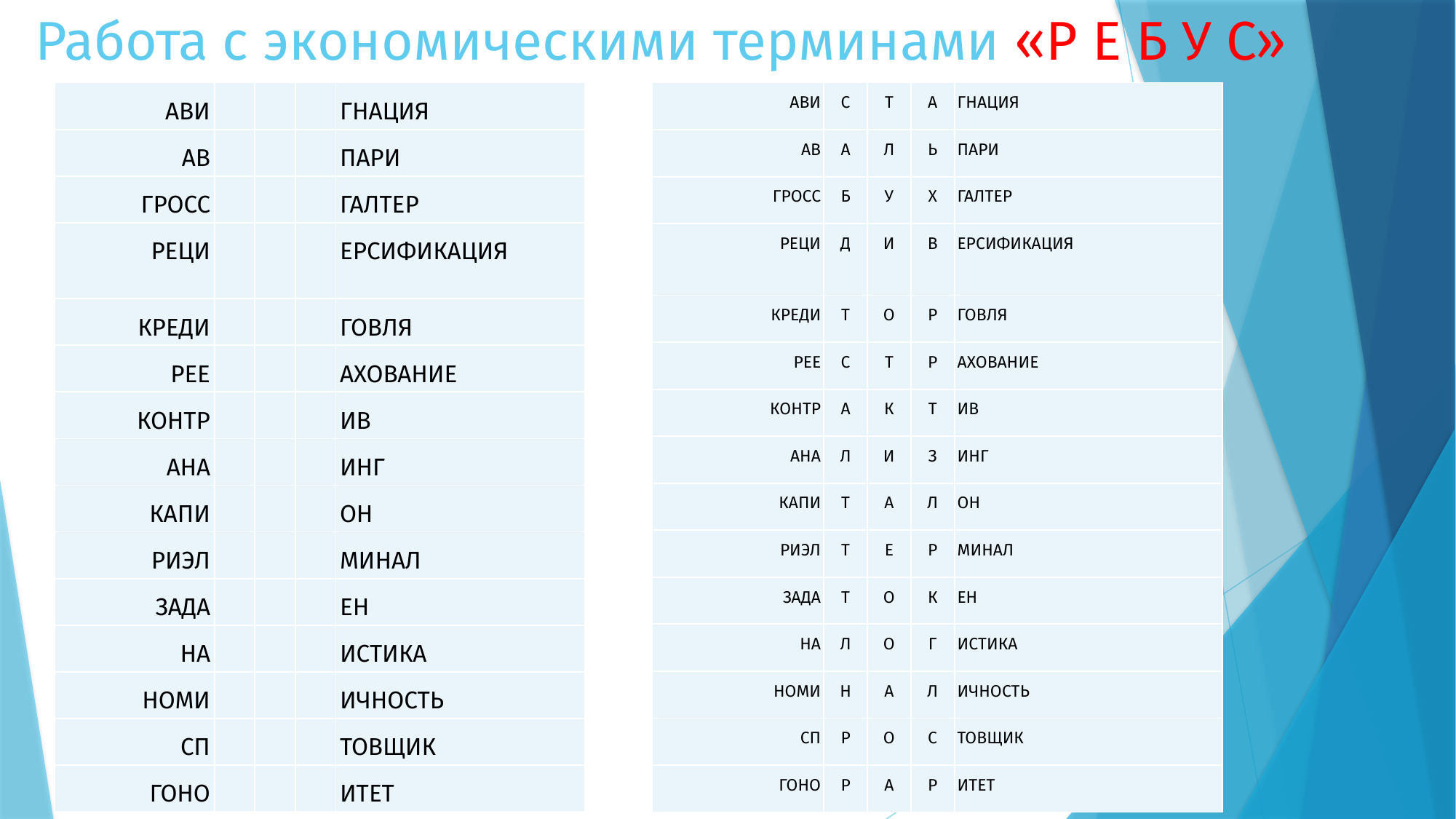

# Работа с экономическими терминами «Р Е Б У С»
| АВИ | С | Т | А | ГНАЦИЯ |
| --- | --- | --- | --- | --- |
| АВ | А | Л | Ь | ПАРИ |
| ГРОСС | Б | У | Х | ГАЛТЕР |
| РЕЦИ | Д | И | В | ЕРСИФИКАЦИЯ |
| КРЕДИ | Т | О | Р | ГОВЛЯ |
| РЕЕ | С | Т | Р | АХОВАНИЕ |
| КОНТР | А | К | Т | ИВ |
| АНА | Л | И | З | ИНГ |
| КАПИ | Т | А | Л | ОН |
| РИЭЛ | Т | Е | Р | МИНАЛ |
| ЗАДА | Т | О | К | ЕН |
| НА | Л | О | Г | ИСТИКА |
| НОМИ | Н | А | Л | ИЧНОСТЬ |
| СП | Р | О | С | ТОВЩИК |
| ГОНО | Р | А | Р | ИТЕТ |
| АВИ |  |  |  | ГНАЦИЯ |
| --- | --- | --- | --- | --- |
| АВ |  |  |  | ПАРИ |
| ГРОСС |  |  |  | ГАЛТЕР |
| РЕЦИ |  |  |  | ЕРСИФИКАЦИЯ |
| КРЕДИ |  |  |  | ГОВЛЯ |
| РЕЕ |  |  |  | АХОВАНИЕ |
| КОНТР |  |  |  | ИВ |
| АНА |  |  |  | ИНГ |
| КАПИ |  |  |  | ОН |
| РИЭЛ |  |  |  | МИНАЛ |
| ЗАДА |  |  |  | ЕН |
| НА |  |  |  | ИСТИКА |
| НОМИ |  |  |  | ИЧНОСТЬ |
| СП |  |  |  | ТОВЩИК |
| ГОНО |  |  |  | ИТЕТ |